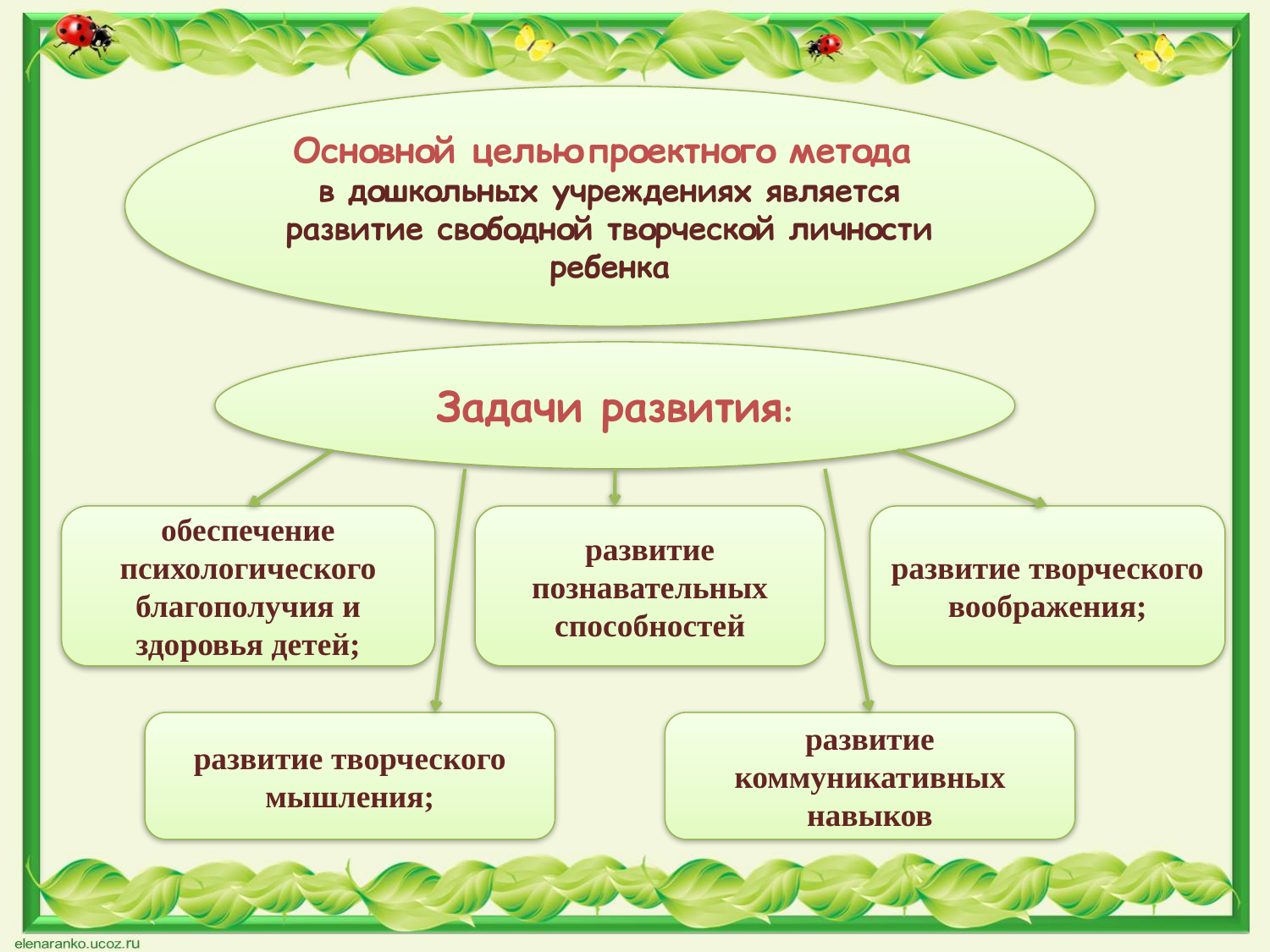

Основной целью проектного метода
в дошкольных учреждениях является развитие свободной творческой личности ребенка
Задачи развития:
обеспечение психологического благополучия и здоровья детей;
развитие познавательных способностей
развитие творческого воображения;
развитие творческого мышления;
развитие коммуникативных навыков